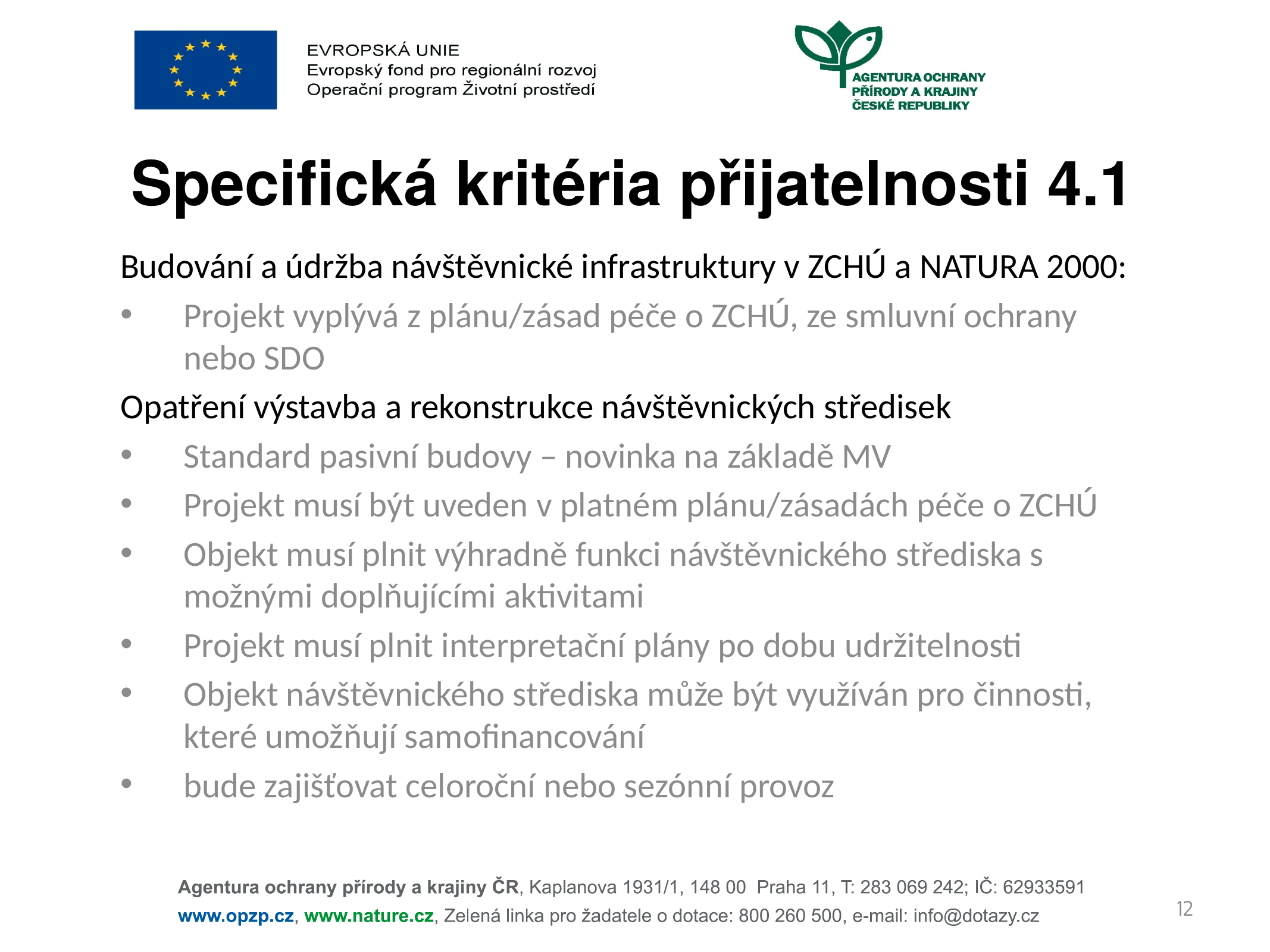

# Specifická kritéria přijatelnosti 4.1
Budování a údržba návštěvnické infrastruktury v ZCHÚ a NATURA 2000:
Projekt vyplývá z plánu/zásad péče o ZCHÚ, ze smluvní ochrany nebo SDO
Opatření výstavba a rekonstrukce návštěvnických středisek
Standard pasivní budovy – novinka na základě MV
Projekt musí být uveden v platném plánu/zásadách péče o ZCHÚ
Objekt musí plnit výhradně funkci návštěvnického střediska s možnými doplňujícími aktivitami
Projekt musí plnit interpretační plány po dobu udržitelnosti
Objekt návštěvnického střediska může být využíván pro činnosti, které umožňují samofinancování
bude zajišťovat celoroční nebo sezónní provoz

12